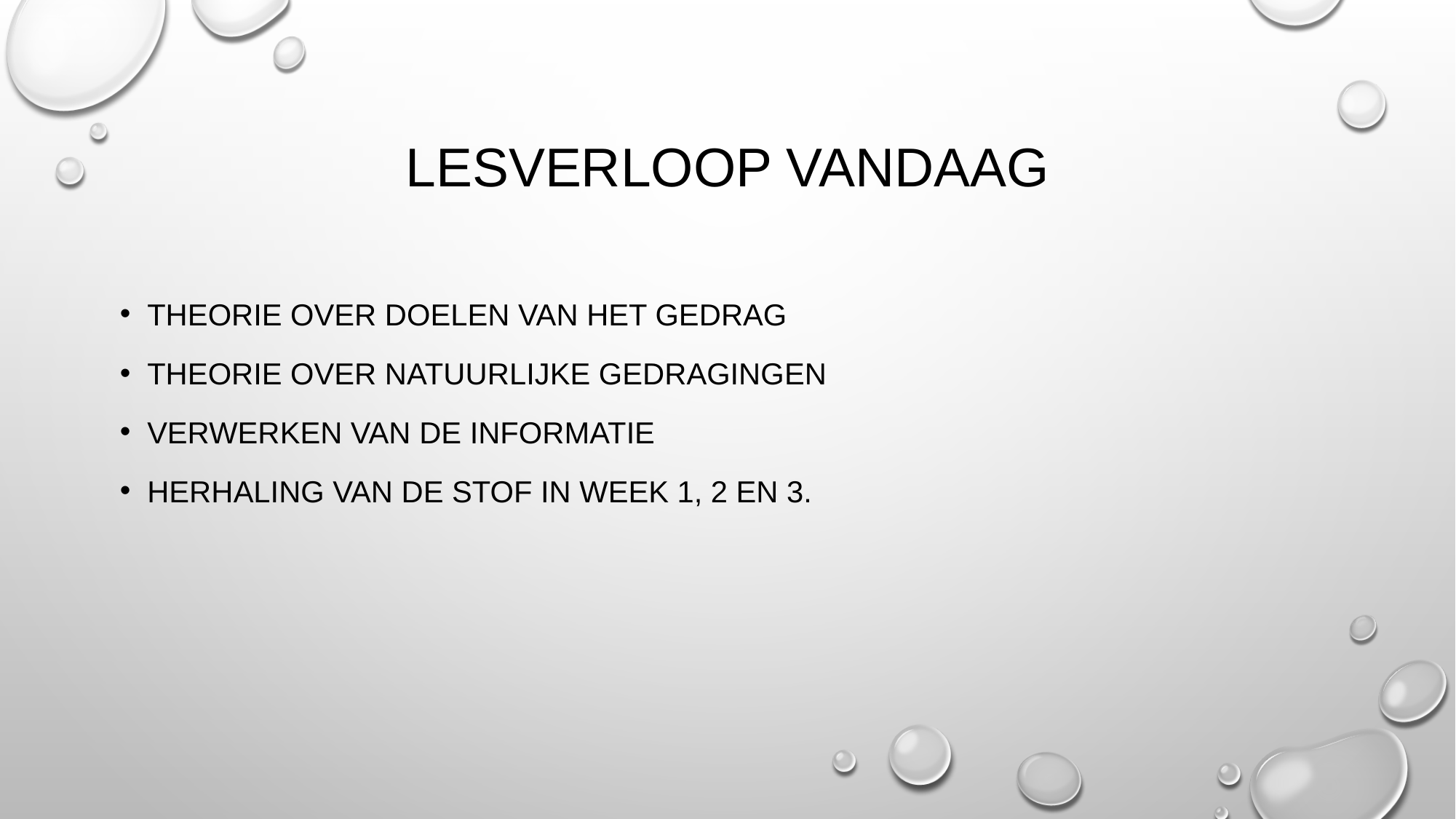

# Lesverloop vandaag
Theorie over doelen van het gedrag
Theorie over natuurlijke gedragingen
Verwerken van de informatie
Herhaling van de stof in week 1, 2 en 3.